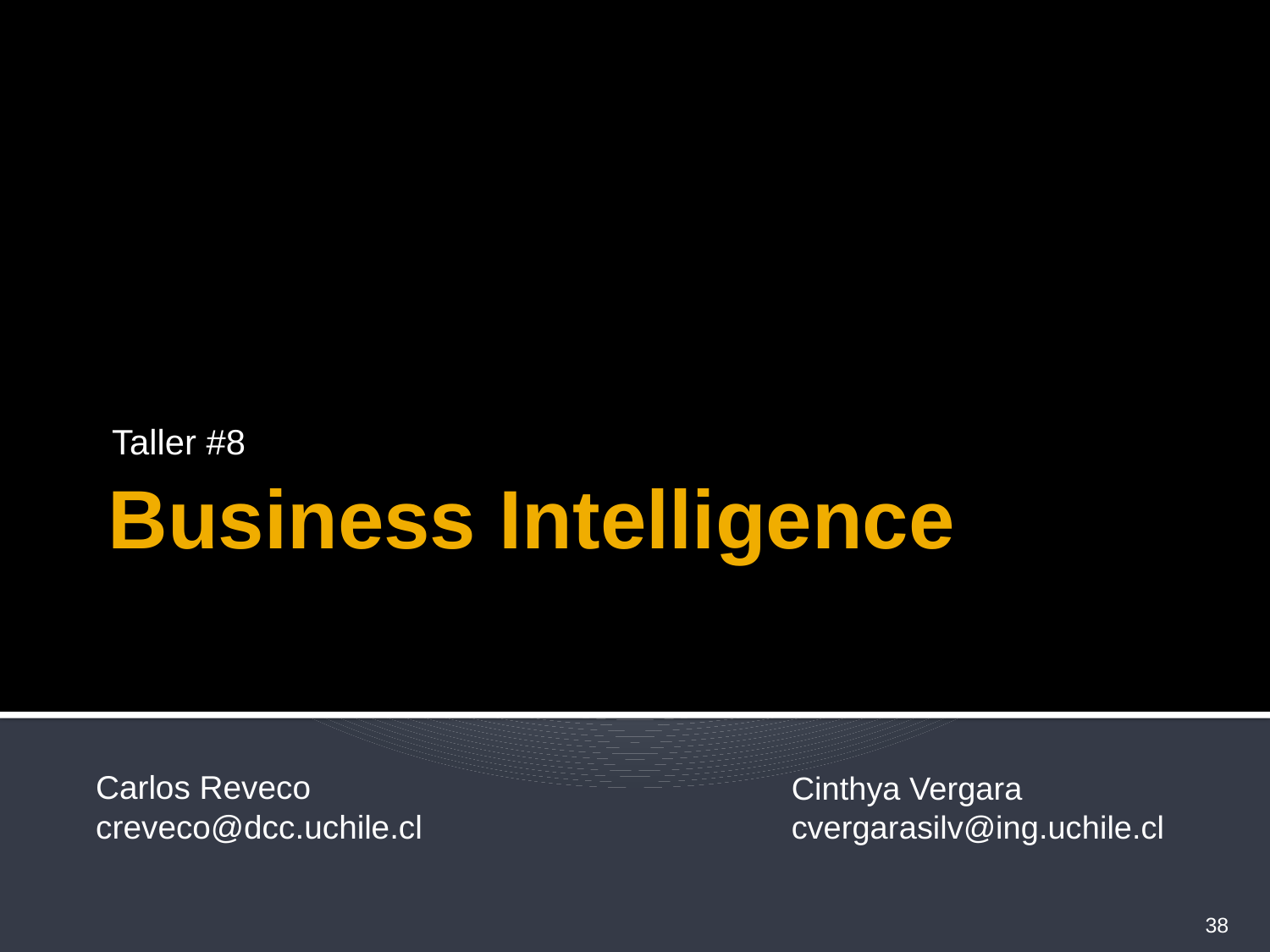

Taller #8
# Business Intelligence
Carlos Reveco creveco@dcc.uchile.cl
Cinthya Vergara
cvergarasilv@ing.uchile.cl
38